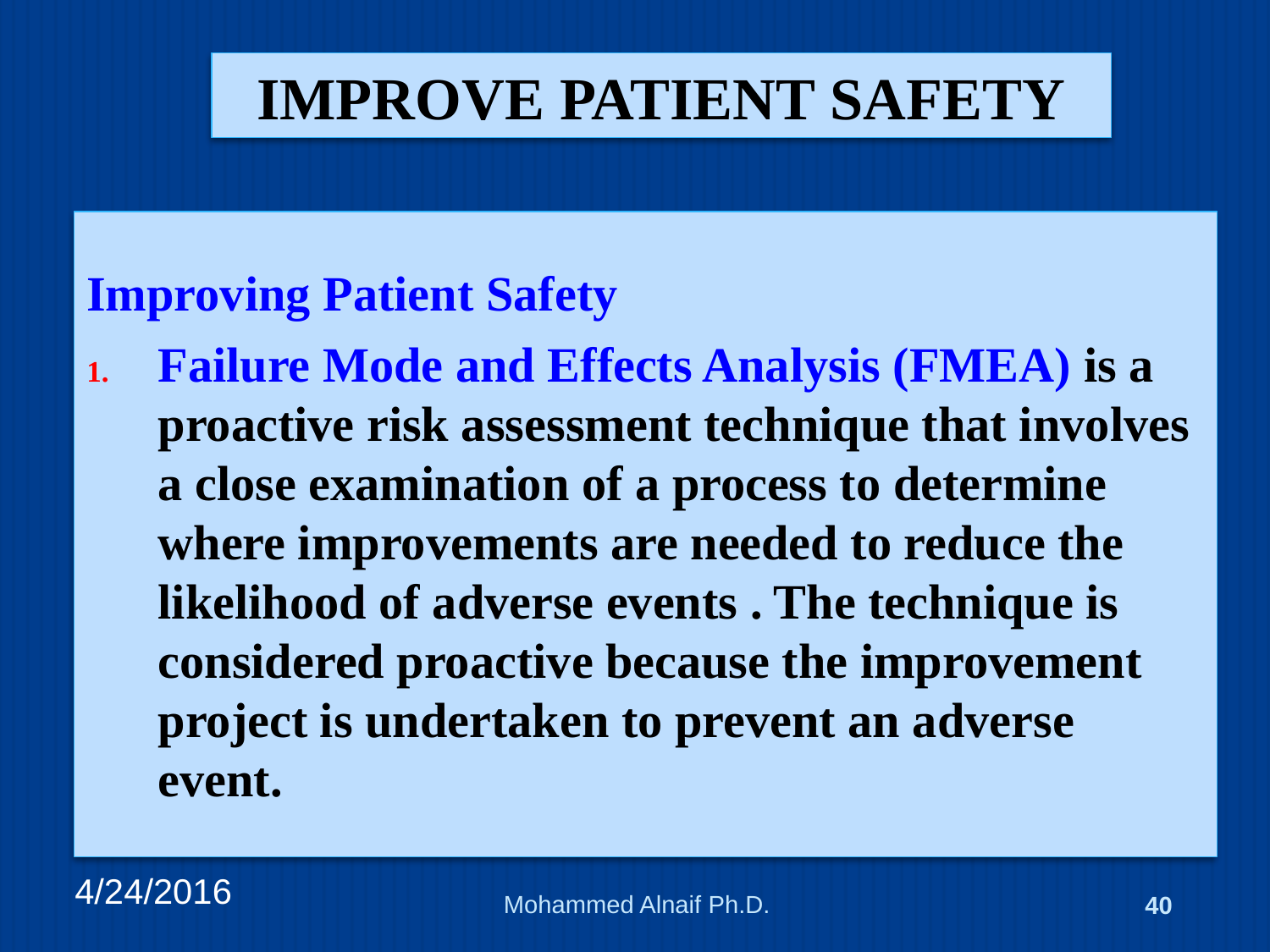

# improve patient safety
Improving Patient Safety
Failure Mode and Effects Analysis (FMEA) is a proactive risk assessment technique that involves a close examination of a process to determine where improvements are needed to reduce the likelihood of adverse events . The technique is considered proactive because the improvement project is undertaken to prevent an adverse event.
4/24/2016
Mohammed Alnaif Ph.D.
40